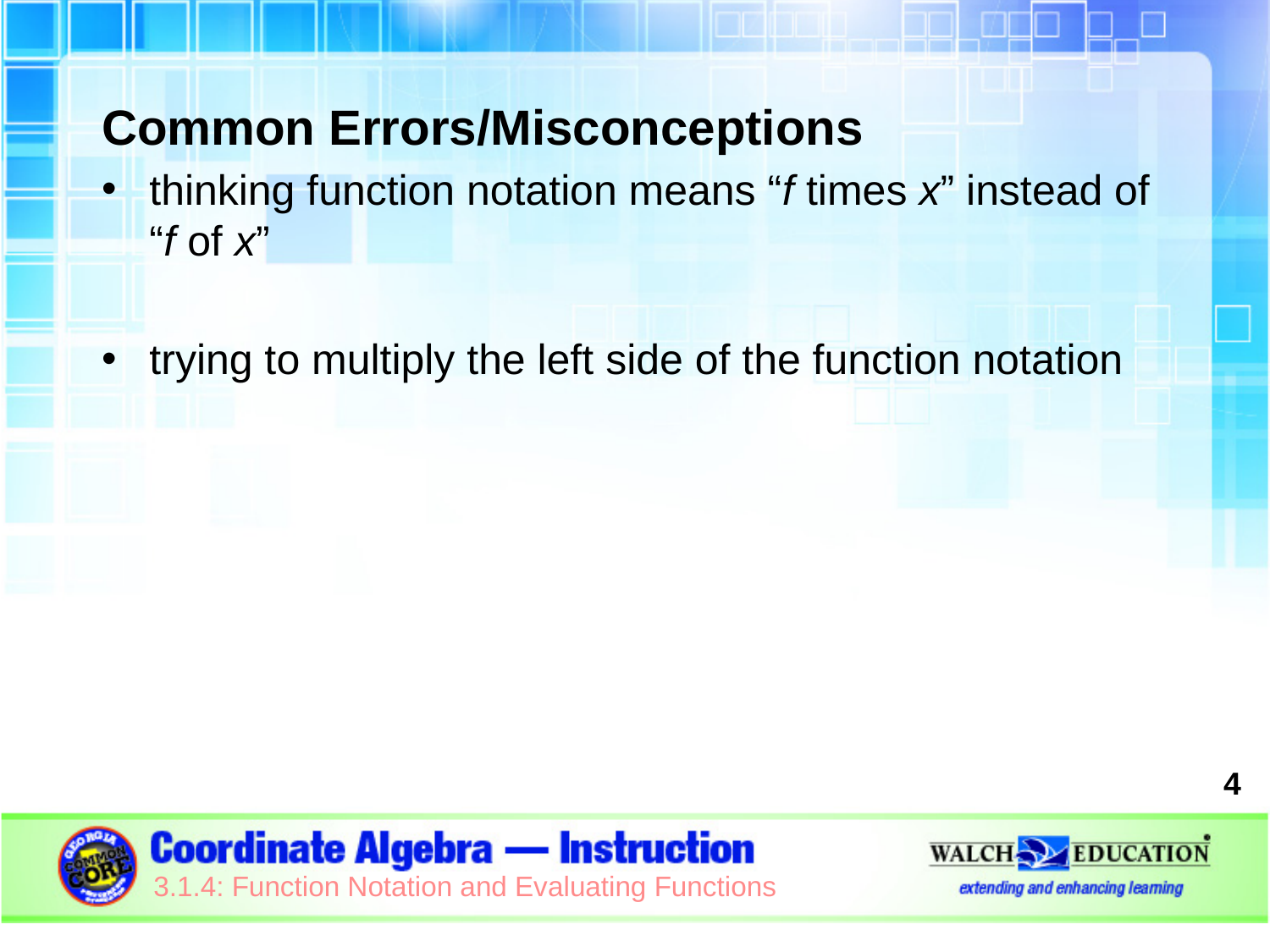

Common Errors/Misconceptions
thinking function notation means “f times x” instead of “f of x”

trying to multiply the left side of the function notation
4
3.1.4: Function Notation and Evaluating Functions